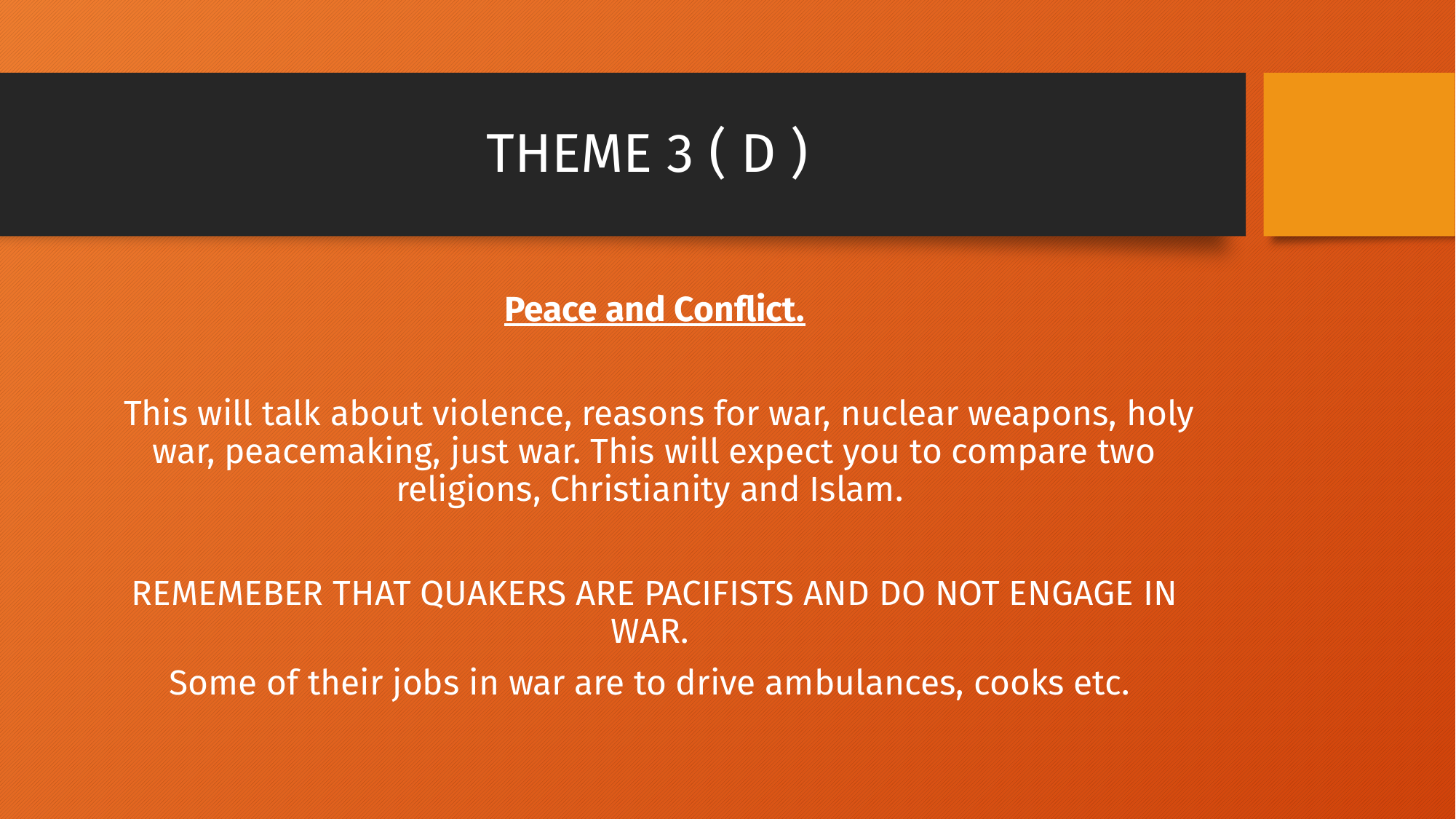

# THEME 3 ( D )
Peace and Conflict.

 This will talk about violence, reasons for war, nuclear weapons, holy war, peacemaking, just war. This will expect you to compare two religions, Christianity and Islam.

REMEMEBER THAT QUAKERS ARE PACIFISTS AND DO NOT ENGAGE IN WAR.
Some of their jobs in war are to drive ambulances, cooks etc.